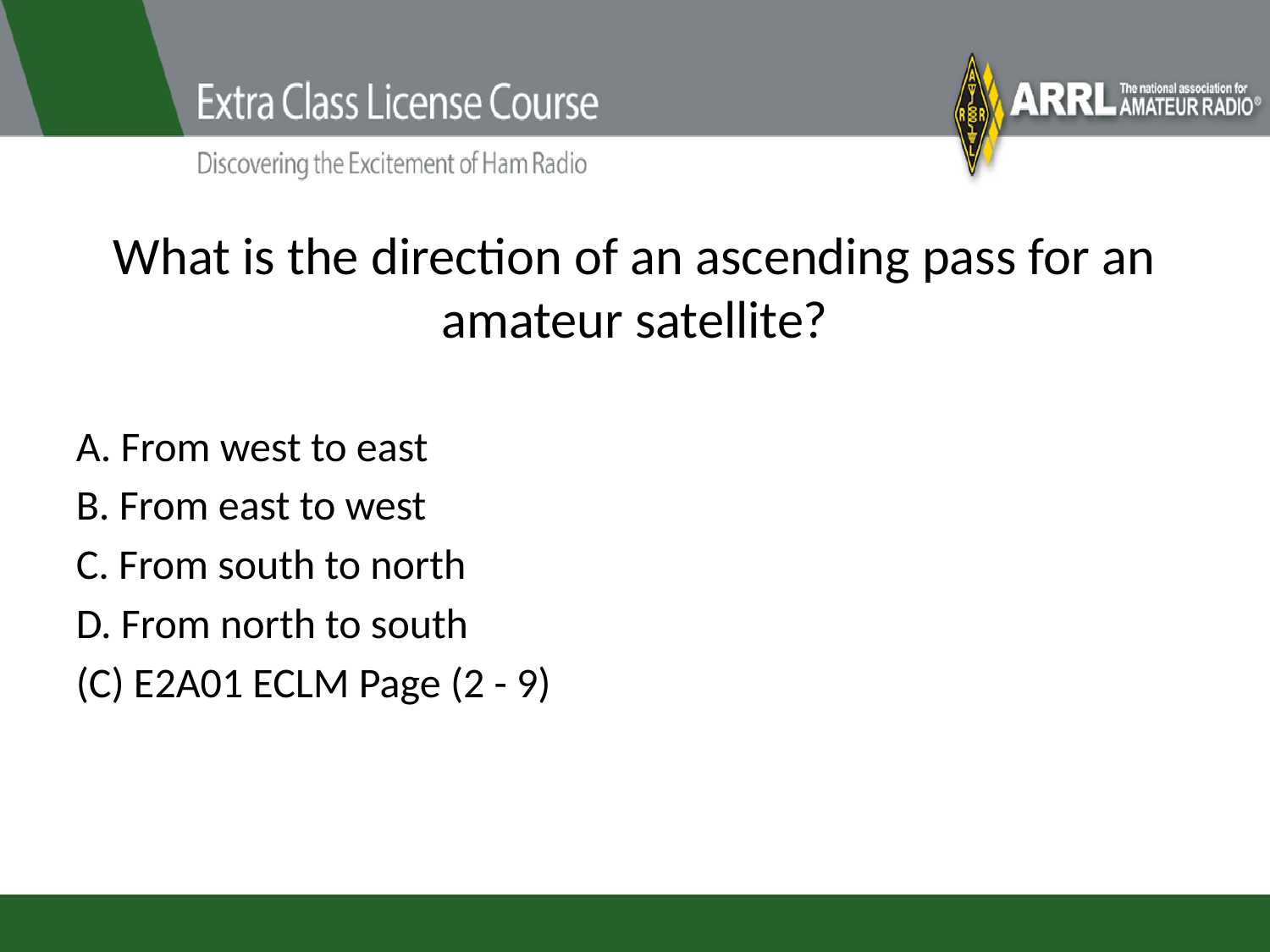

# What is the direction of an ascending pass for an amateur satellite?
A. From west to east
B. From east to west
C. From south to north
D. From north to south
(C) E2A01 ECLM Page (2 - 9)